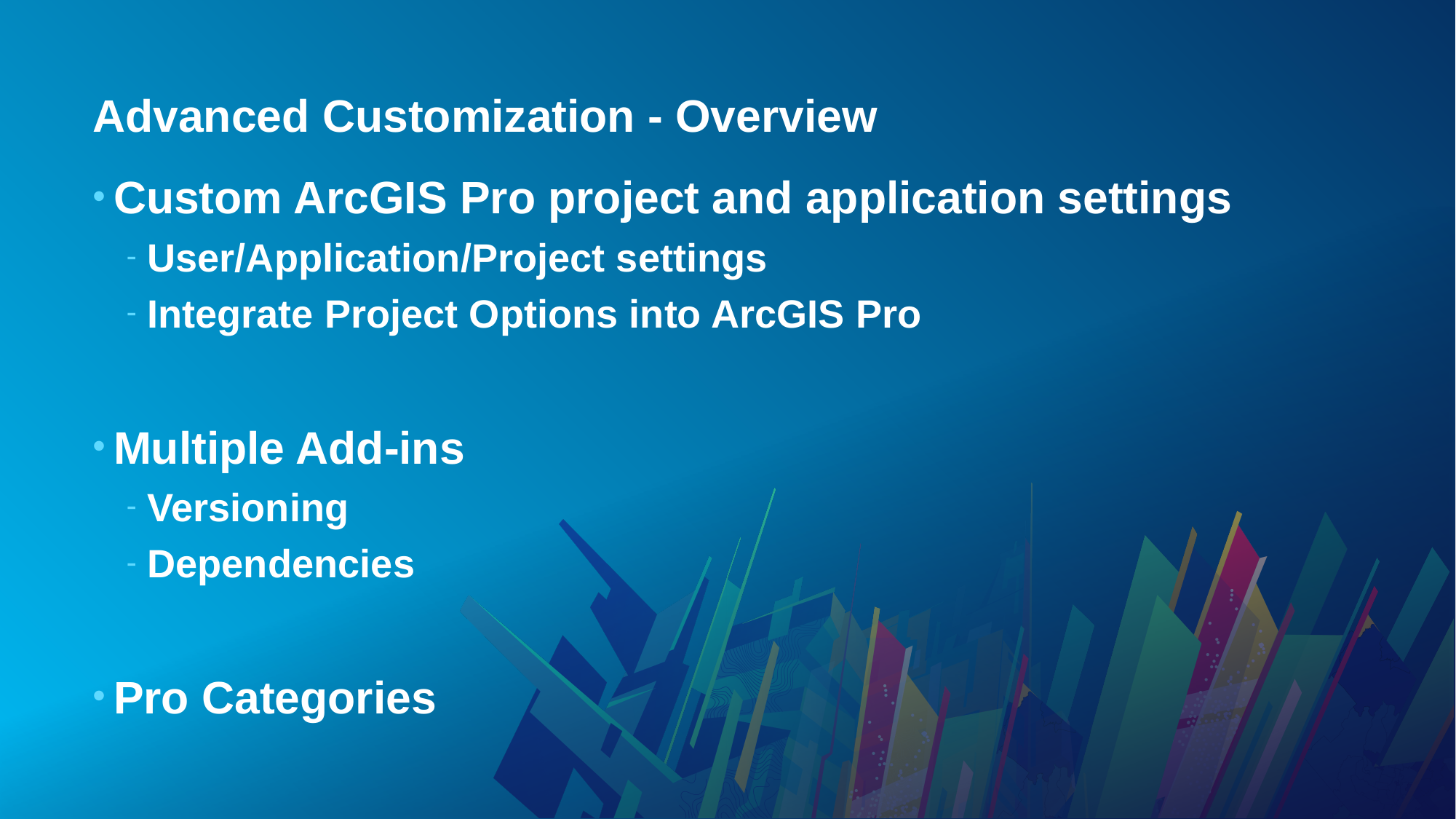

# Advanced Customization - Overview
Custom ArcGIS Pro project and application settings
User/Application/Project settings
Integrate Project Options into ArcGIS Pro

Multiple Add-ins
Versioning
Dependencies

Pro Categories